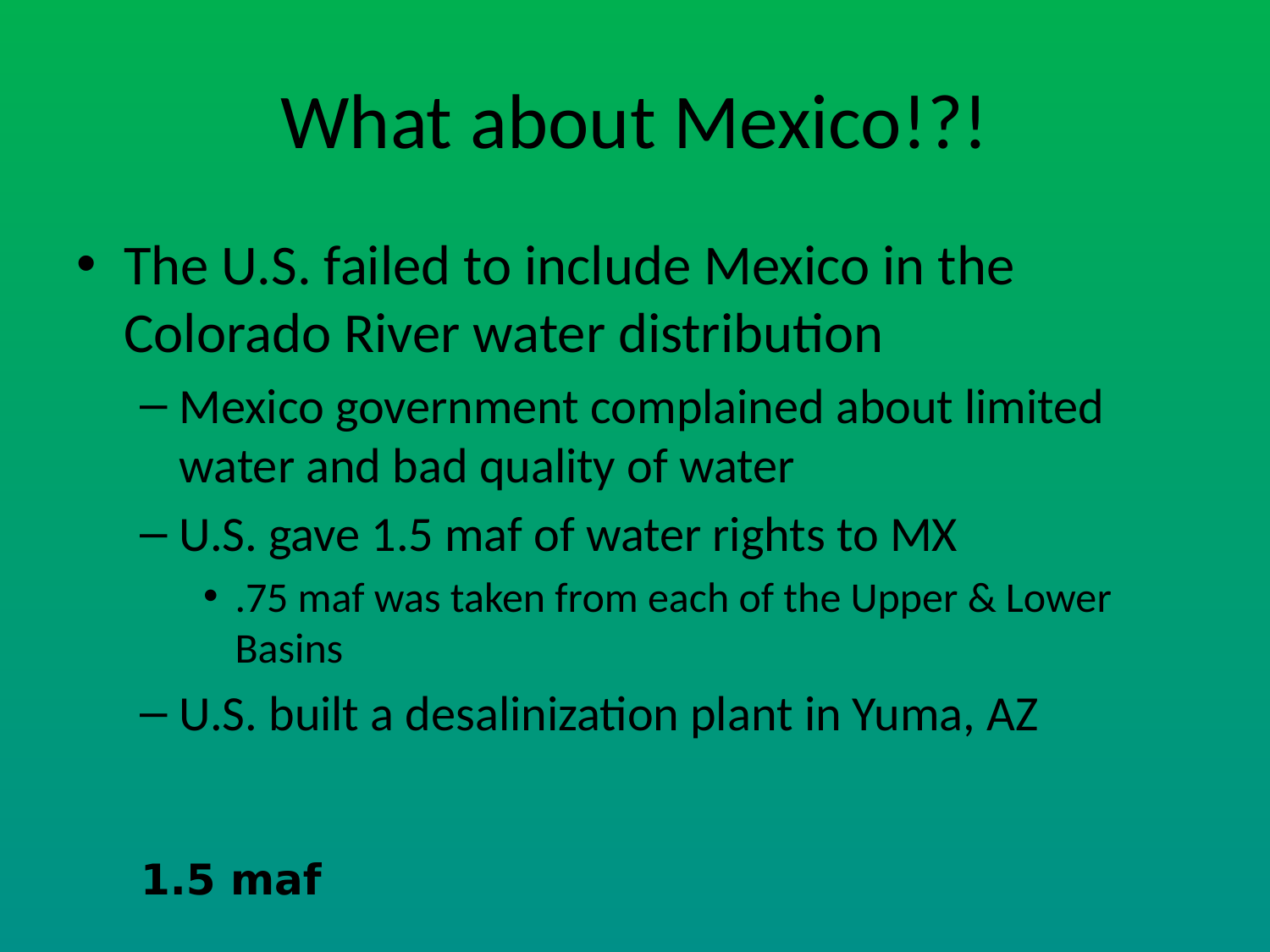

# What about Mexico!?!
The U.S. failed to include Mexico in the Colorado River water distribution
Mexico government complained about limited water and bad quality of water
U.S. gave 1.5 maf of water rights to MX
.75 maf was taken from each of the Upper & Lower Basins
U.S. built a desalinization plant in Yuma, AZ
1.5 maf